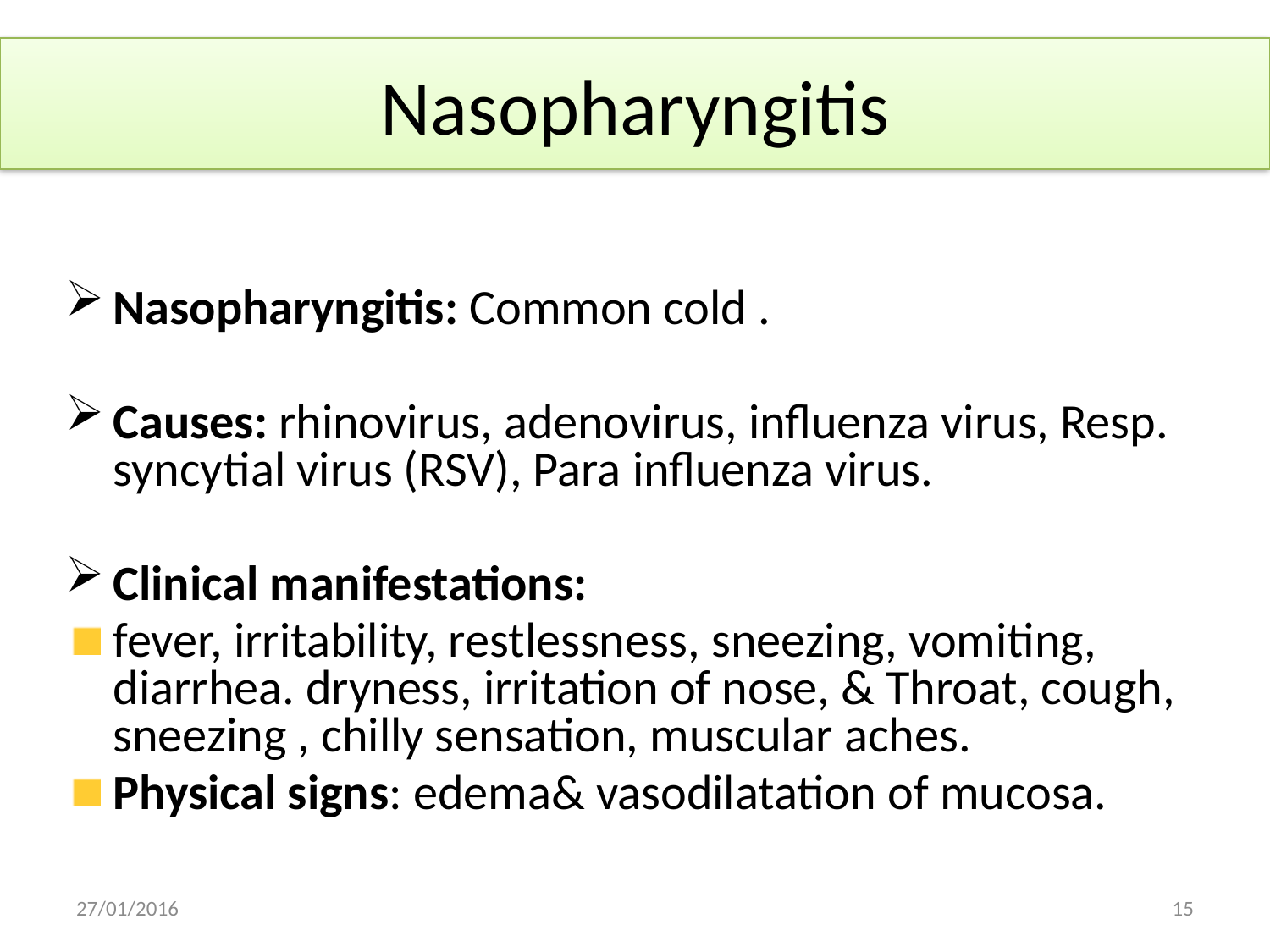

# Nasopharyngitis
Nasopharyngitis: Common cold .

Causes: rhinovirus, adenovirus, influenza virus, Resp. syncytial virus (RSV), Para influenza virus.

Clinical manifestations:
fever, irritability, restlessness, sneezing, vomiting, diarrhea. dryness, irritation of nose, & Throat, cough, sneezing , chilly sensation, muscular aches.
Physical signs: edema& vasodilatation of mucosa.

27/01/2016
15